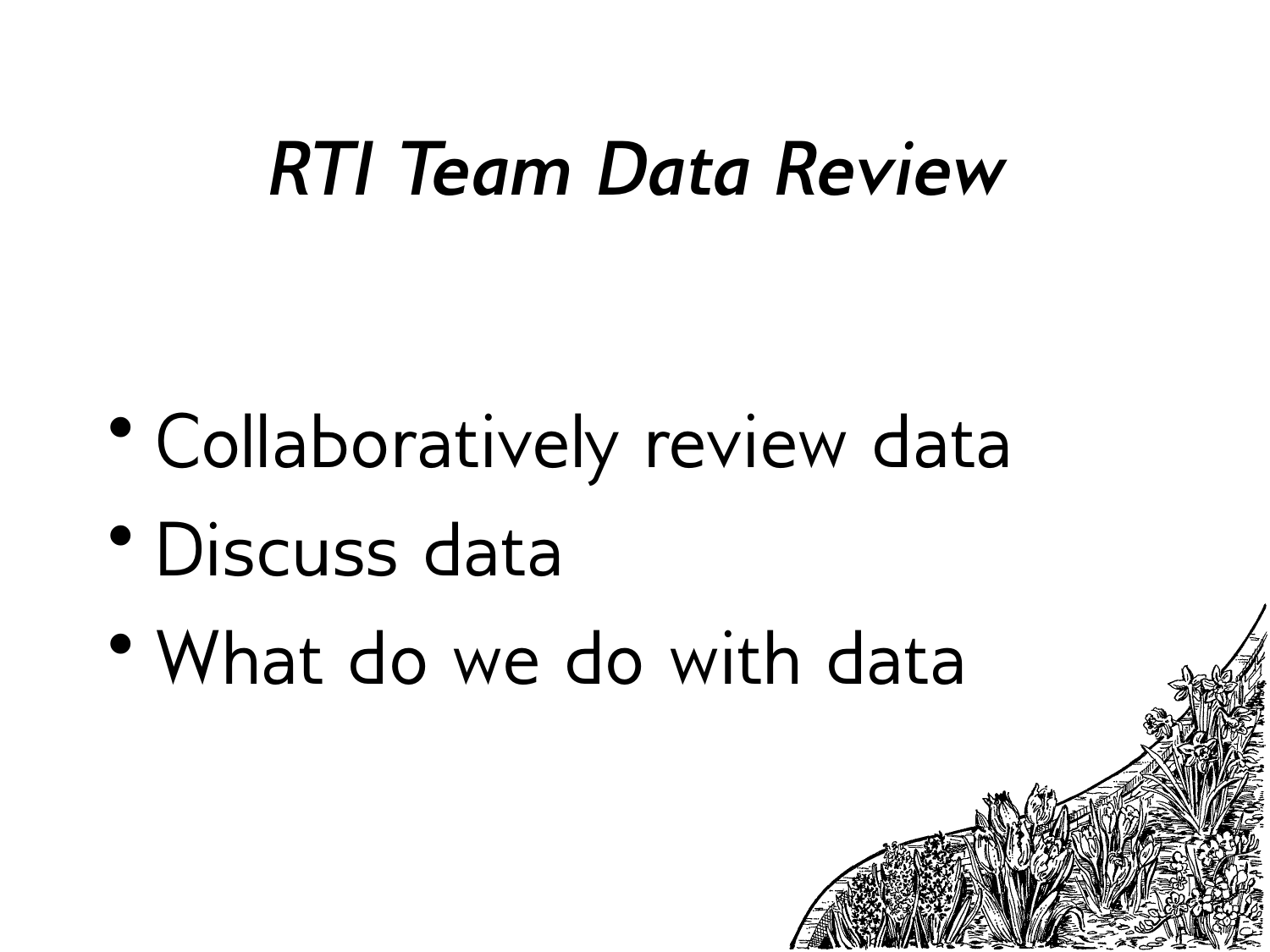

# RTI Team Data Review

Collaboratively review data
Discuss data
What do we do with data